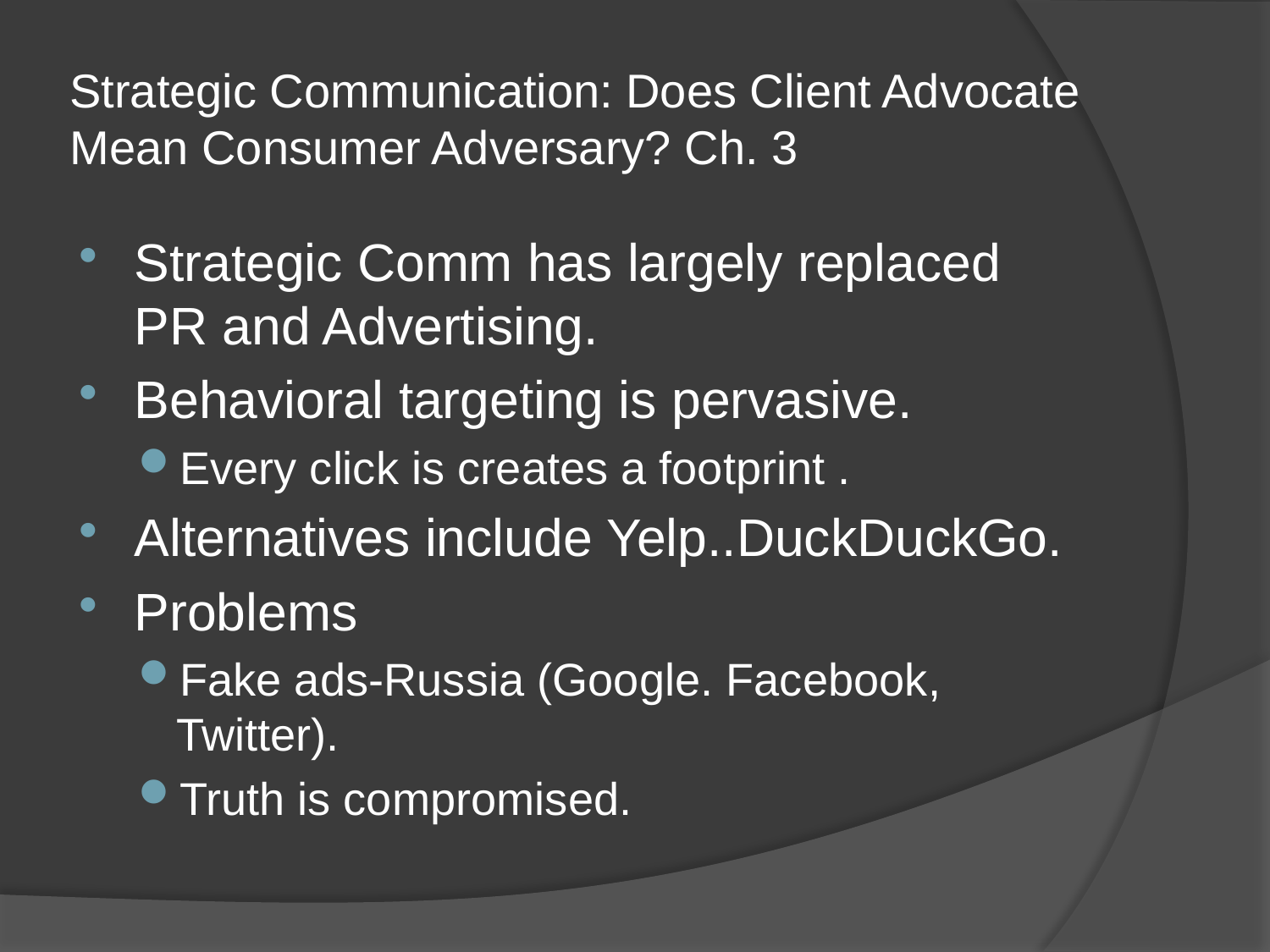

# Strategic Communication: Does Client Advocate Mean Consumer Adversary? Ch. 3
Strategic Comm has largely replaced PR and Advertising.
Behavioral targeting is pervasive.
Every click is creates a footprint .
Alternatives include Yelp..DuckDuckGo.
Problems
Fake ads-Russia (Google. Facebook, Twitter).
Truth is compromised.